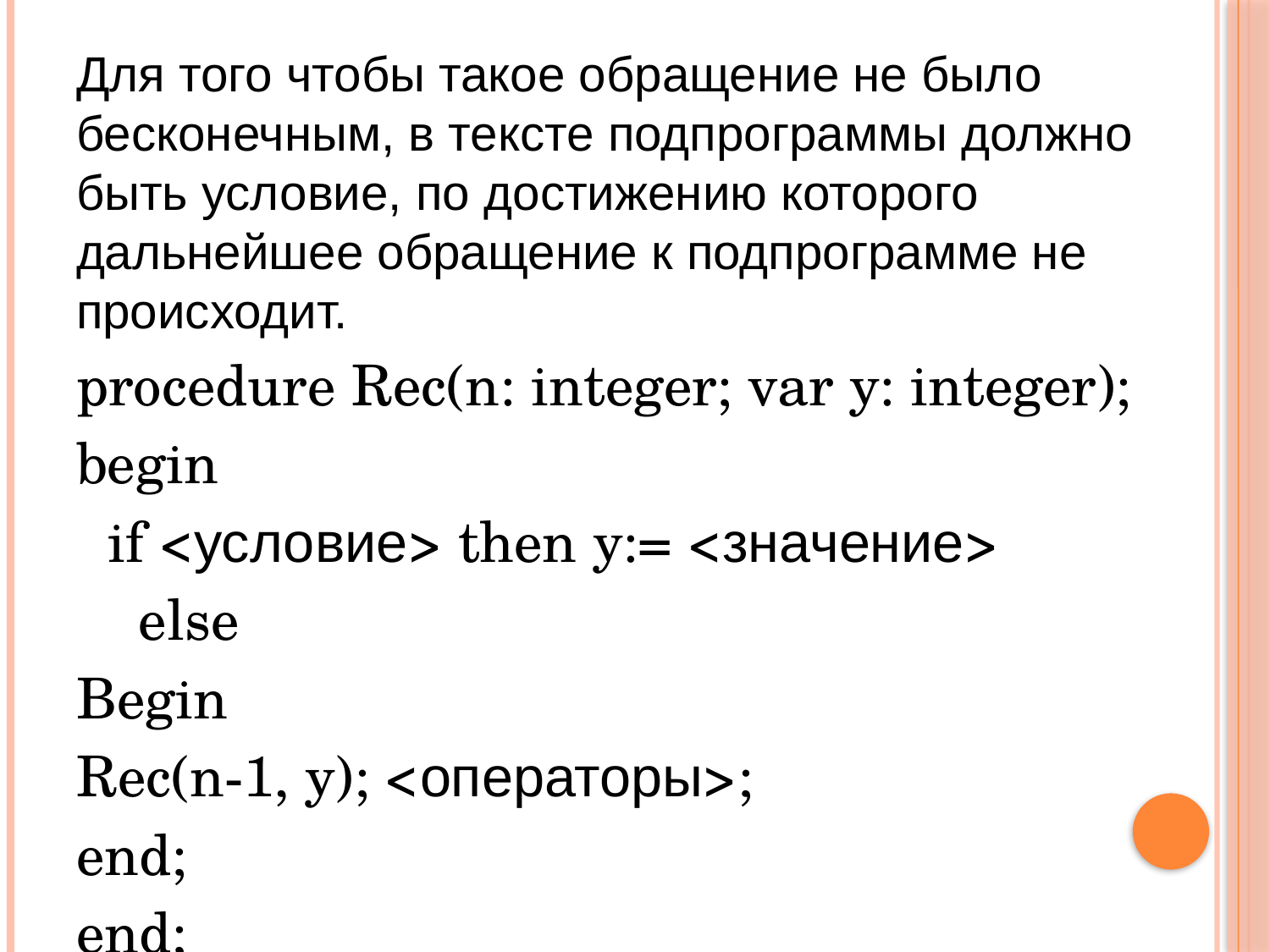

Для того чтобы такое обращение не было бесконечным, в тексте подпрограммы должно быть условие, по достижению которого дальнейшее обращение к подпрограмме не происходит.
procedure Rec(n: integer; var y: integer);
begin
  if <условие> then y:= <значение>
    else
Begin
Rec(n-1, y); <операторы>;
end;
end;